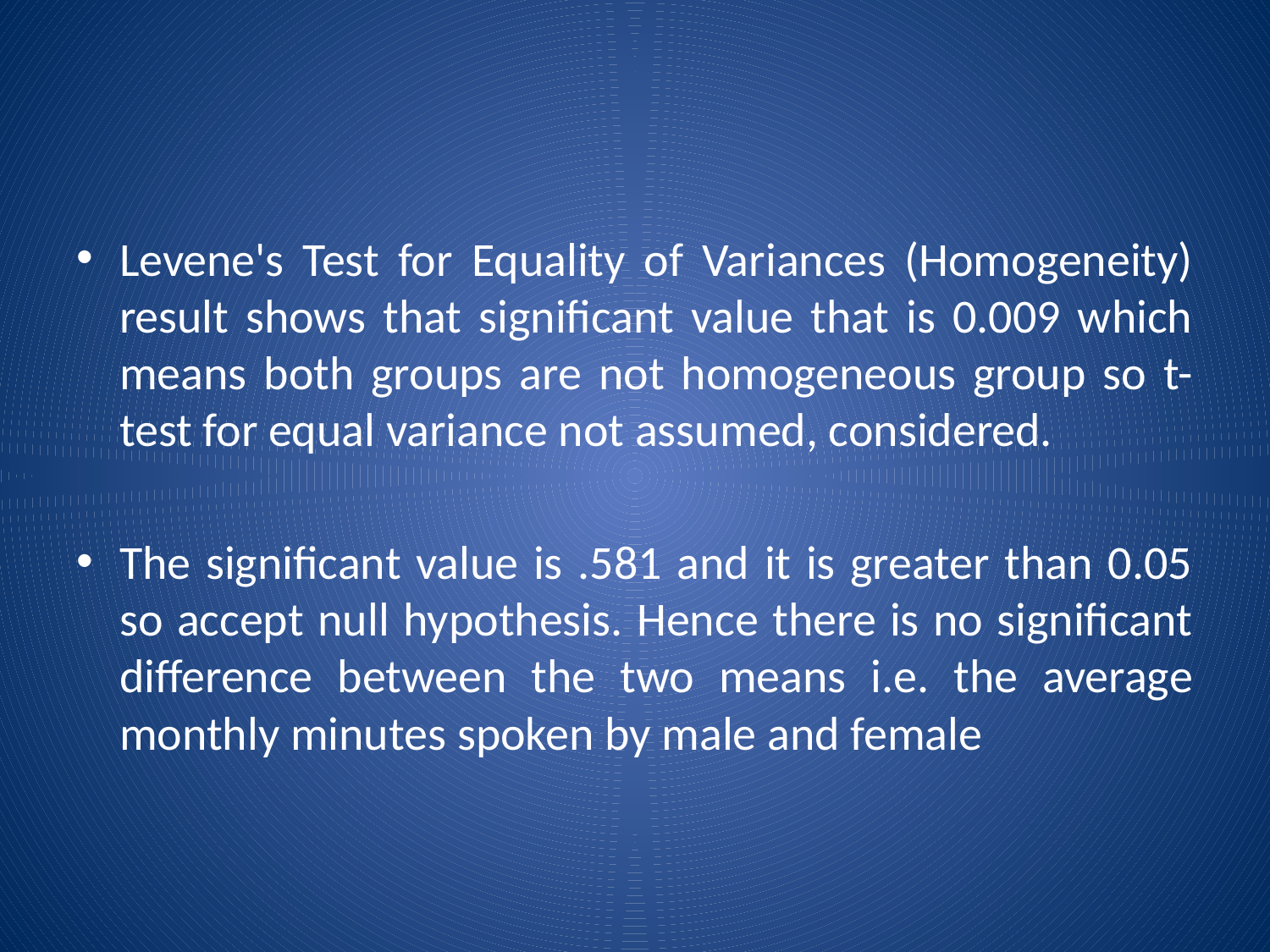

Levene's Test for Equality of Variances (Homogeneity) result shows that significant value that is 0.009 which means both groups are not homogeneous group so t-test for equal variance not assumed, considered.

The significant value is .581 and it is greater than 0.05 so accept null hypothesis. Hence there is no significant difference between the two means i.e. the average monthly minutes spoken by male and female